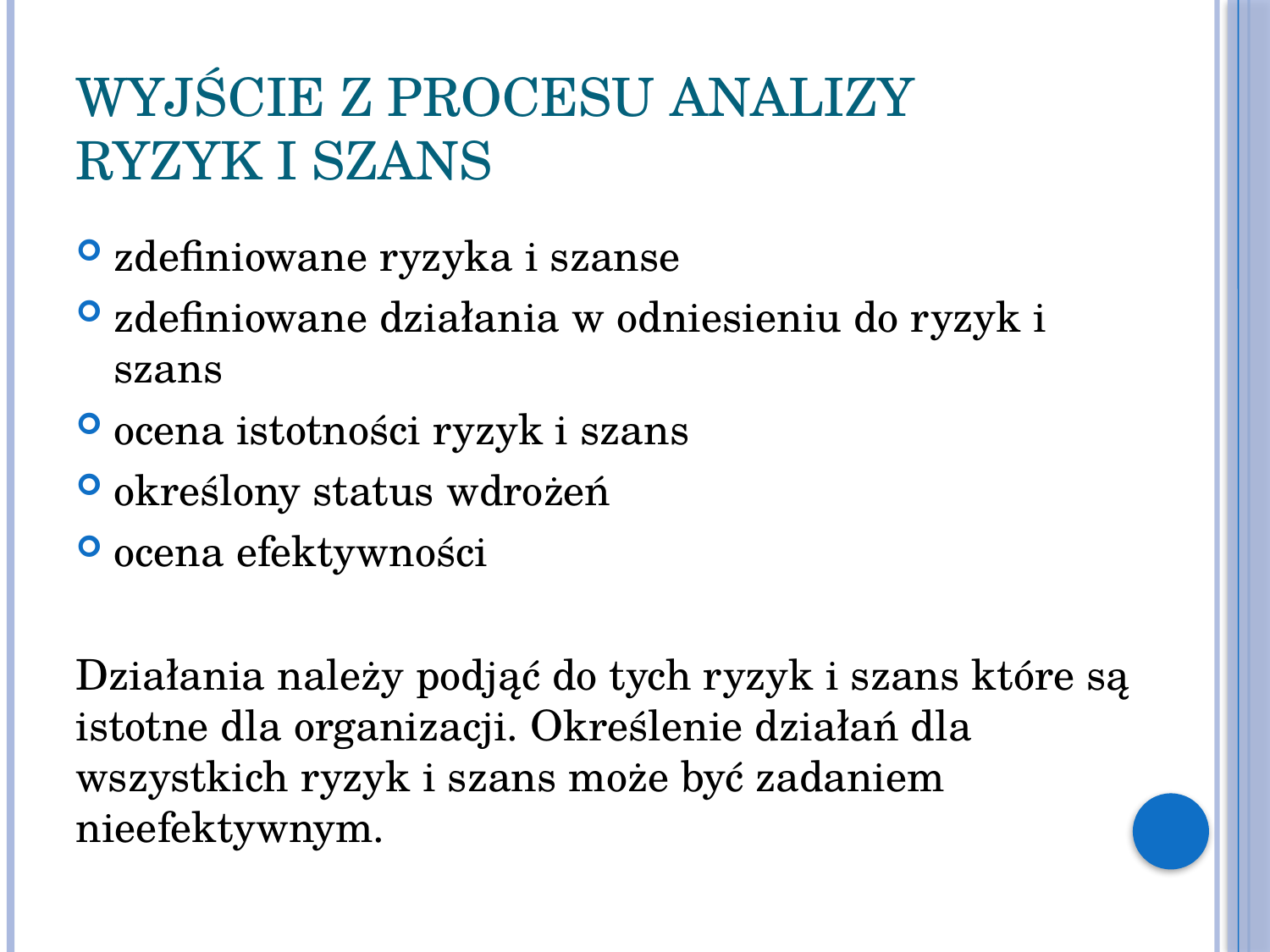

# Wyjście z procesu analizy ryzyk i szans
zdefiniowane ryzyka i szanse
zdefiniowane działania w odniesieniu do ryzyk i szans
ocena istotności ryzyk i szans
określony status wdrożeń
ocena efektywności

Działania należy podjąć do tych ryzyk i szans które są istotne dla organizacji. Określenie działań dla wszystkich ryzyk i szans może być zadaniem  nieefektywnym.